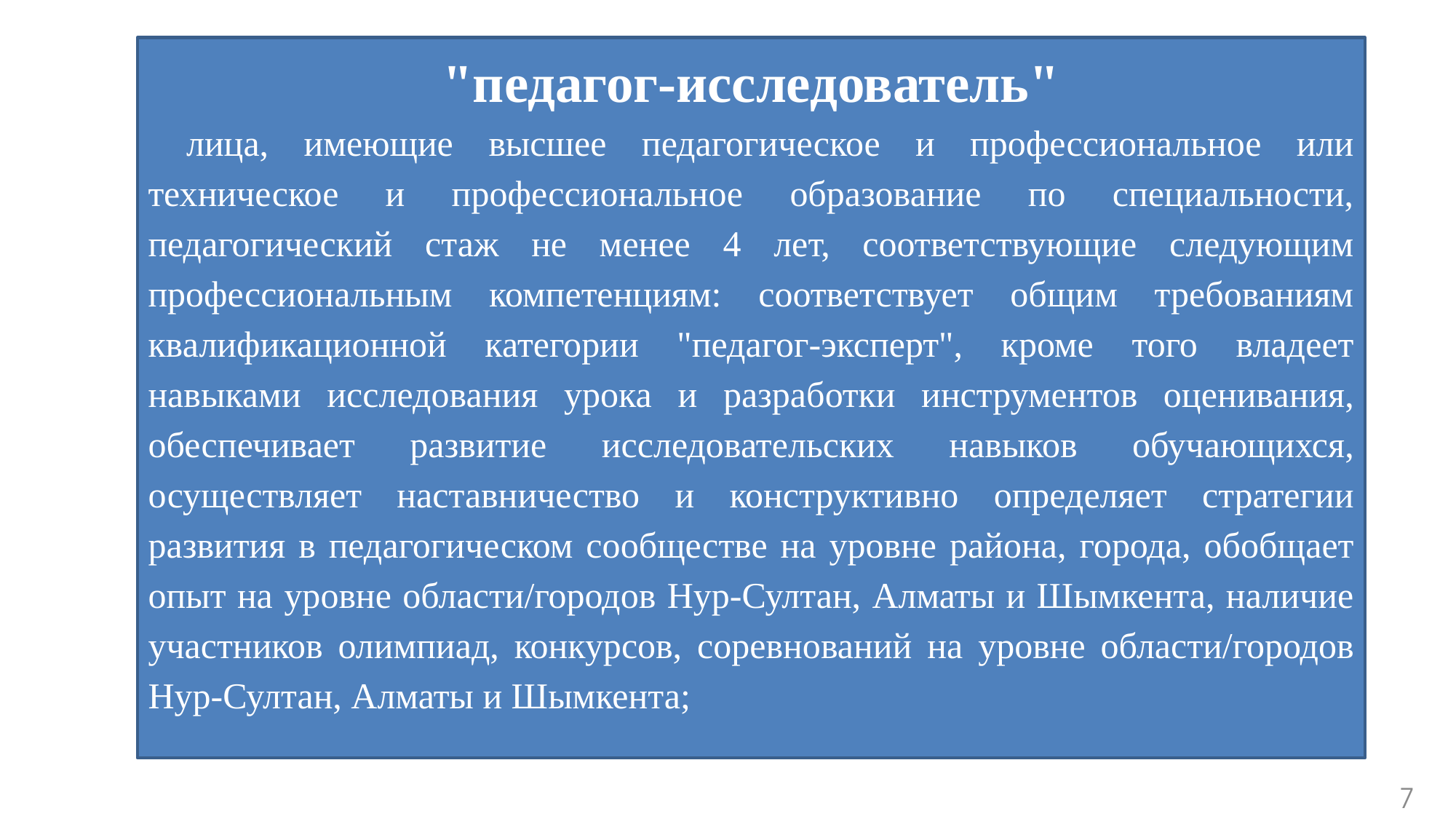

"педагог-исследователь"
     лица, имеющие высшее педагогическое и профессиональное или техническое и профессиональное образование по специальности, педагогический стаж не менее 4 лет, соответствующие следующим профессиональным компетенциям: соответствует общим требованиям квалификационной категории "педагог-эксперт", кроме того владеет навыками исследования урока и разработки инструментов оценивания, обеспечивает развитие исследовательских навыков обучающихся, осуществляет наставничество и конструктивно определяет стратегии развития в педагогическом сообществе на уровне района, города, обобщает опыт на уровне области/городов Нур-Султан, Алматы и Шымкента, наличие участников олимпиад, конкурсов, соревнований на уровне области/городов Нур-Султан, Алматы и Шымкента;

7